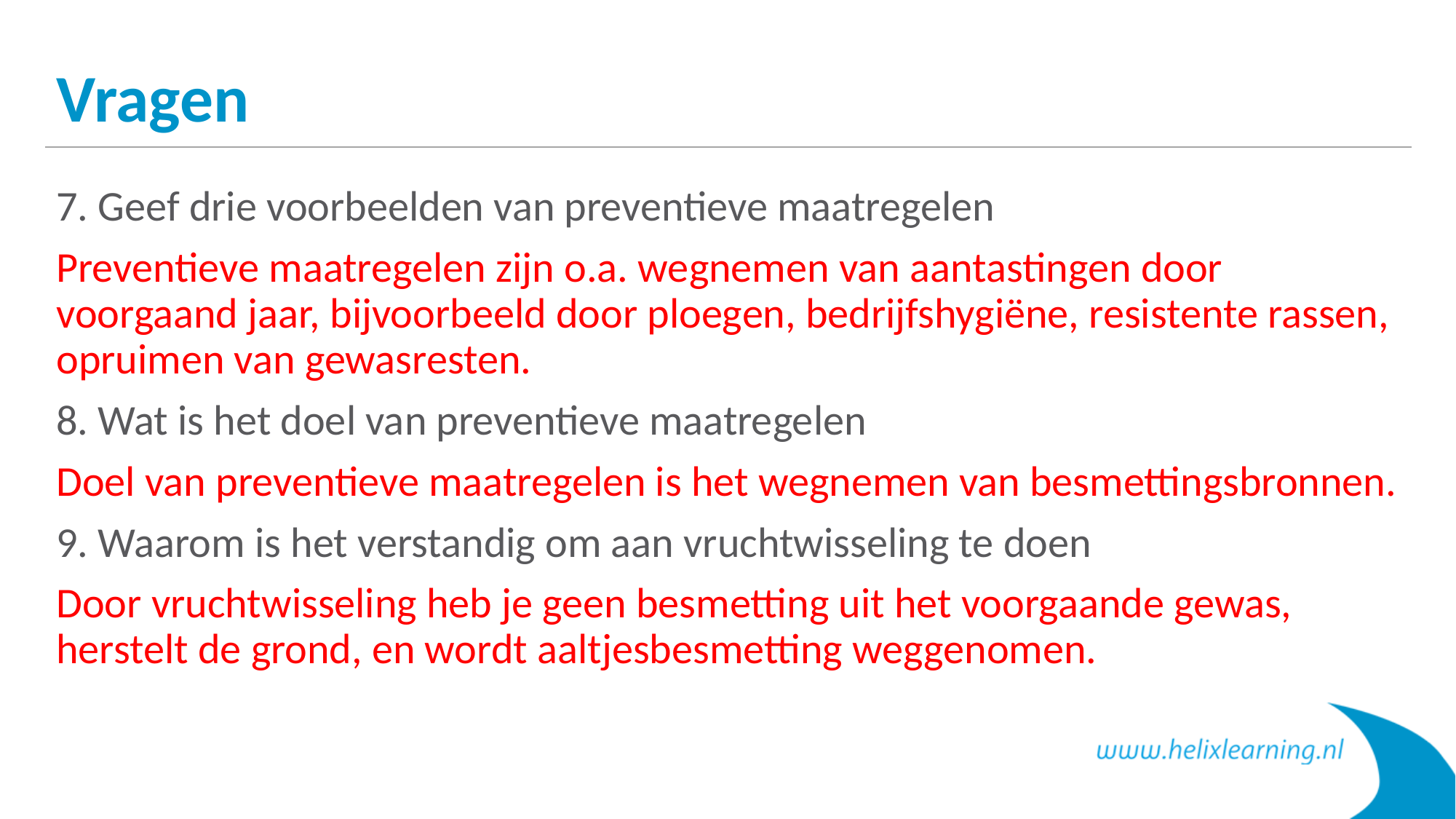

# Vragen
7. Geef drie voorbeelden van preventieve maatregelen
Preventieve maatregelen zijn o.a. wegnemen van aantastingen door voorgaand jaar, bijvoorbeeld door ploegen, bedrijfshygiëne, resistente rassen, opruimen van gewasresten.
8. Wat is het doel van preventieve maatregelen
Doel van preventieve maatregelen is het wegnemen van besmettingsbronnen.
9. Waarom is het verstandig om aan vruchtwisseling te doen
Door vruchtwisseling heb je geen besmetting uit het voorgaande gewas, herstelt de grond, en wordt aaltjesbesmetting weggenomen.